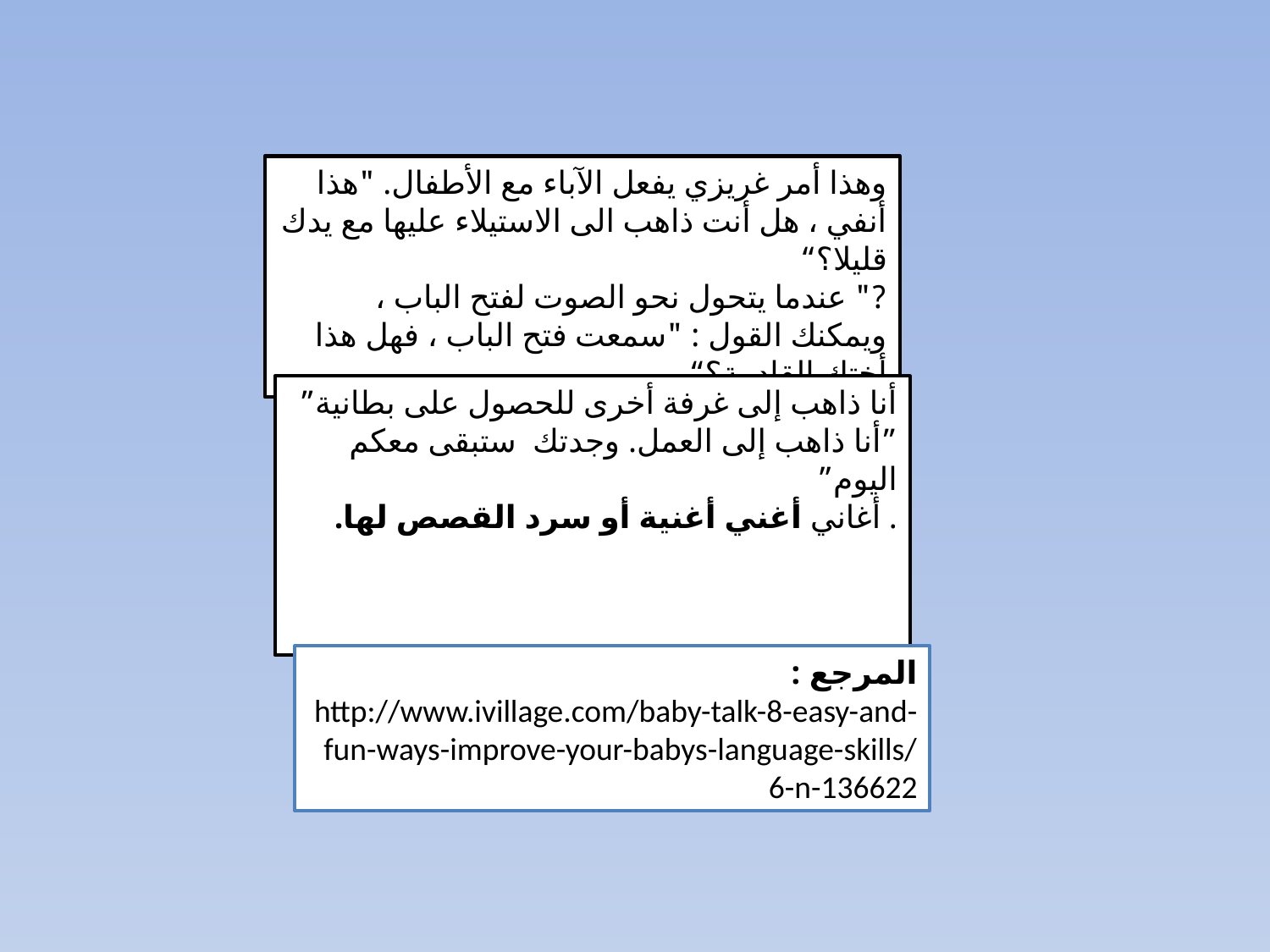

وهذا أمر غريزي يفعل الآباء مع الأطفال. "هذا أنفي ، هل أنت ذاهب الى الاستيلاء عليها مع يدك قليلا؟“
?" عندما يتحول نحو الصوت لفتح الباب ، ويمكنك القول : "سمعت فتح الباب ، فهل هذا أختك القادمة؟“
أنا ذاهب إلى غرفة أخرى للحصول على بطانية”
”أنا ذاهب إلى العمل. وجدتك  ستبقى معكم اليوم”
. أغاني أغني أغنية أو سرد القصص لها.
المرجع :
http://www.ivillage.com/baby-talk-8-easy-and-fun-ways-improve-your-babys-language-skills/6-n-136622